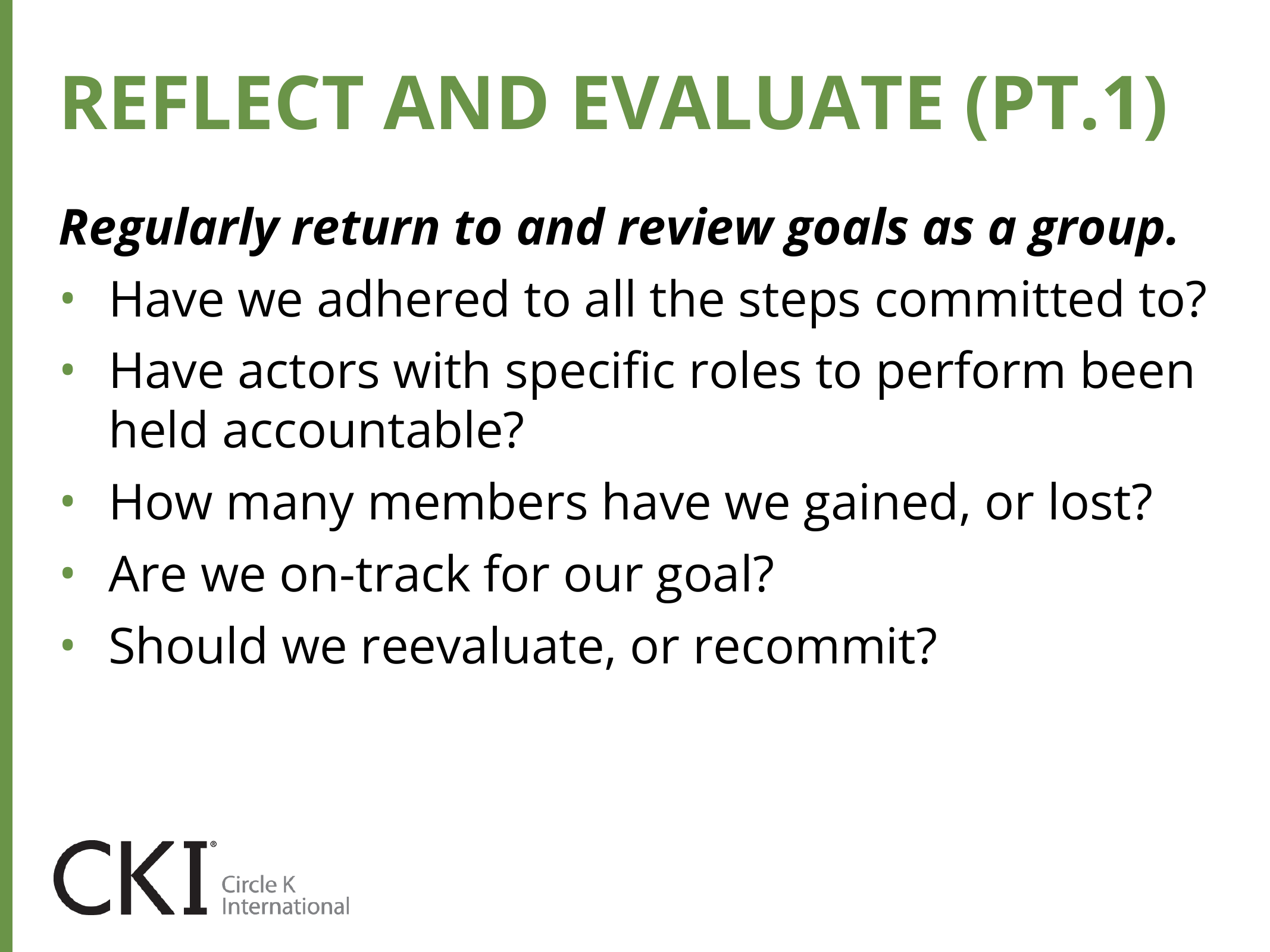

REFLECT AND EVALUATE (PT.1)
Regularly return to and review goals as a group.
Have we adhered to all the steps committed to?
Have actors with specific roles to perform been held accountable?
How many members have we gained, or lost?
Are we on-track for our goal?
Should we reevaluate, or recommit?